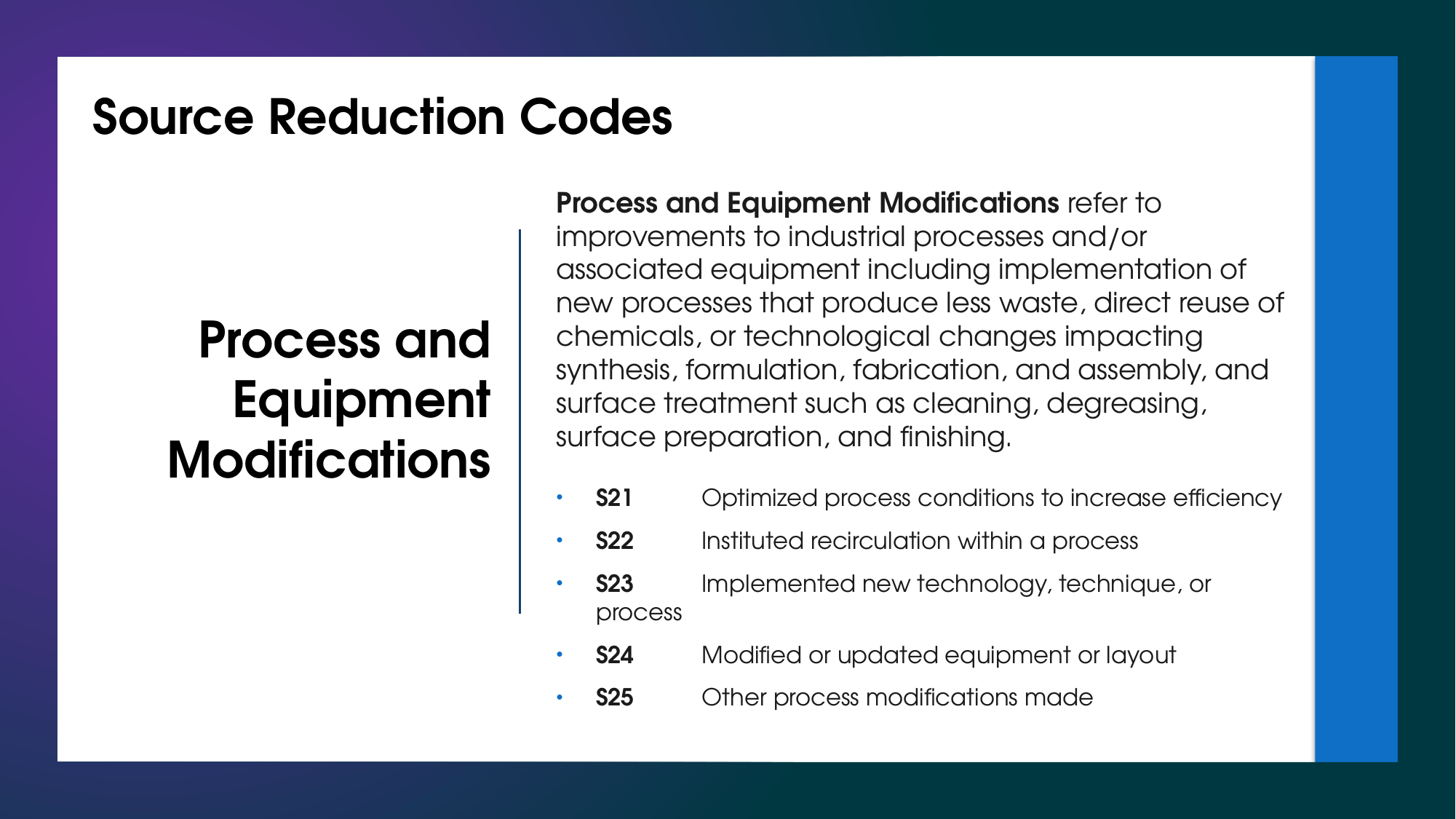

13

# Source Reduction Codes
Process and Equipment Modifications refer to improvements to industrial processes and/or associated equipment including implementation of new processes that produce less waste, direct reuse of chemicals, or technological changes impacting synthesis, formulation, fabrication, and assembly, and surface treatment such as cleaning, degreasing, surface preparation, and finishing.

S21 	Optimized process conditions to increase efficiency
S22 	Instituted recirculation within a process
S23 	Implemented new technology, technique, or 				process
S24 	Modified or updated equipment or layout
S25 	Other process modifications made

Process and Equipment Modifications